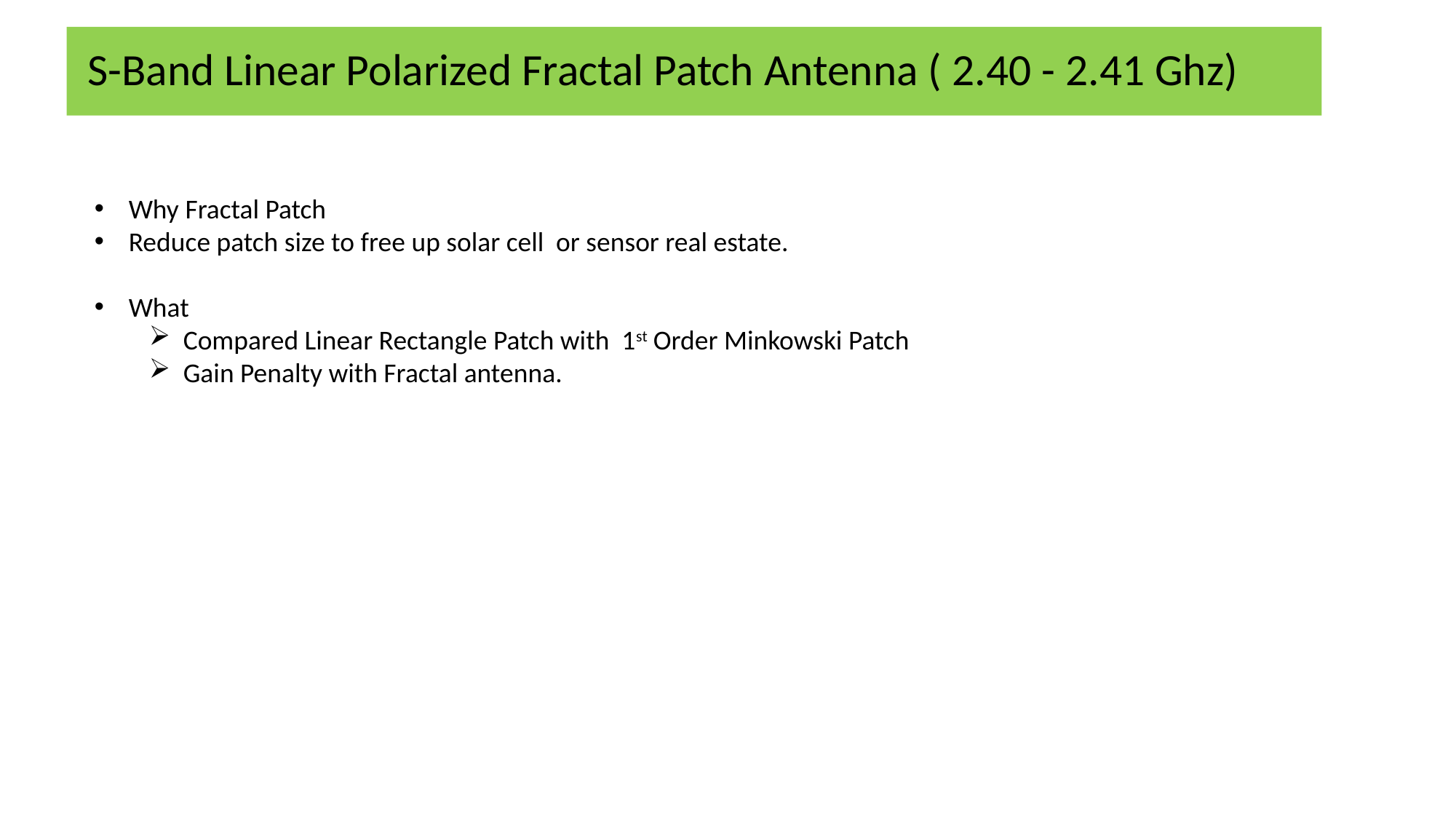

S-Band Linear Polarized Fractal Patch Antenna ( 2.40 - 2.41 Ghz)
Why Fractal Patch
Reduce patch size to free up solar cell  or sensor real estate.

What
Compared Linear Rectangle Patch with  1st Order Minkowski Patch
Gain Penalty with Fractal antenna.